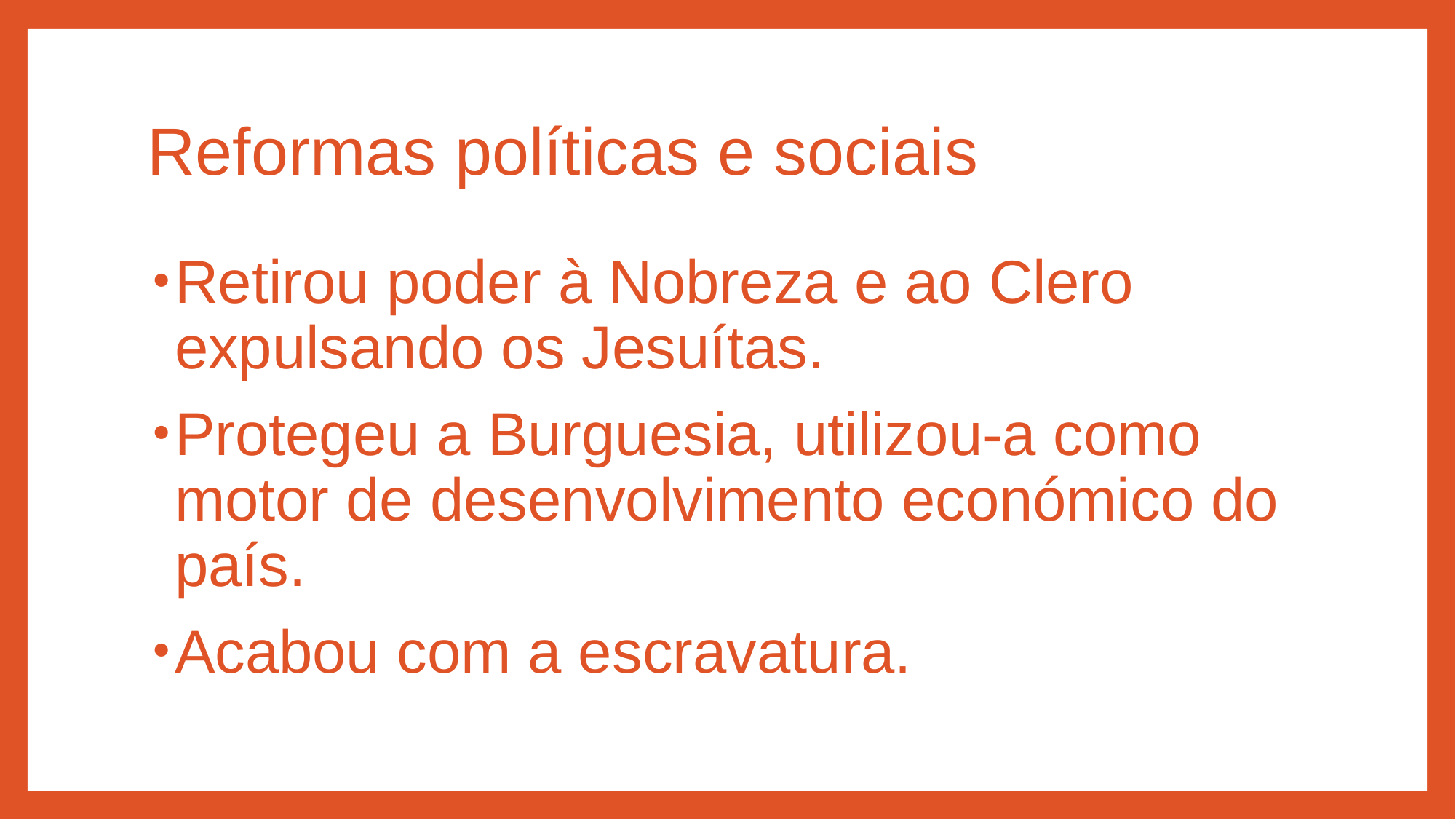

# Reformas políticas e sociais
Retirou poder à Nobreza e ao Clero expulsando os Jesuítas.
Protegeu a Burguesia, utilizou-a como motor de desenvolvimento económico do país.
Acabou com a escravatura.